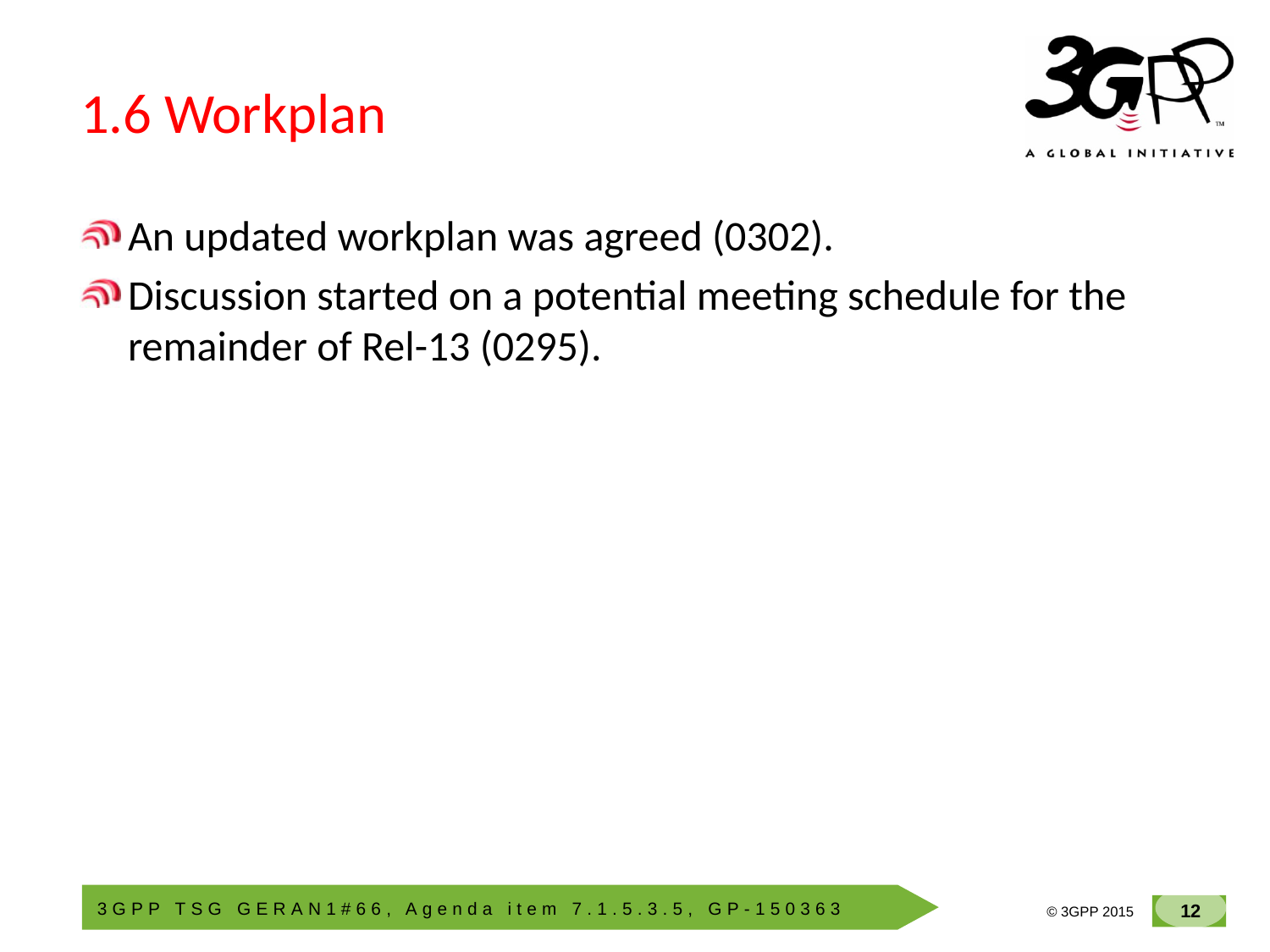

# 1.6 Workplan
An updated workplan was agreed (0302).
Discussion started on a potential meeting schedule for the remainder of Rel-13 (0295).